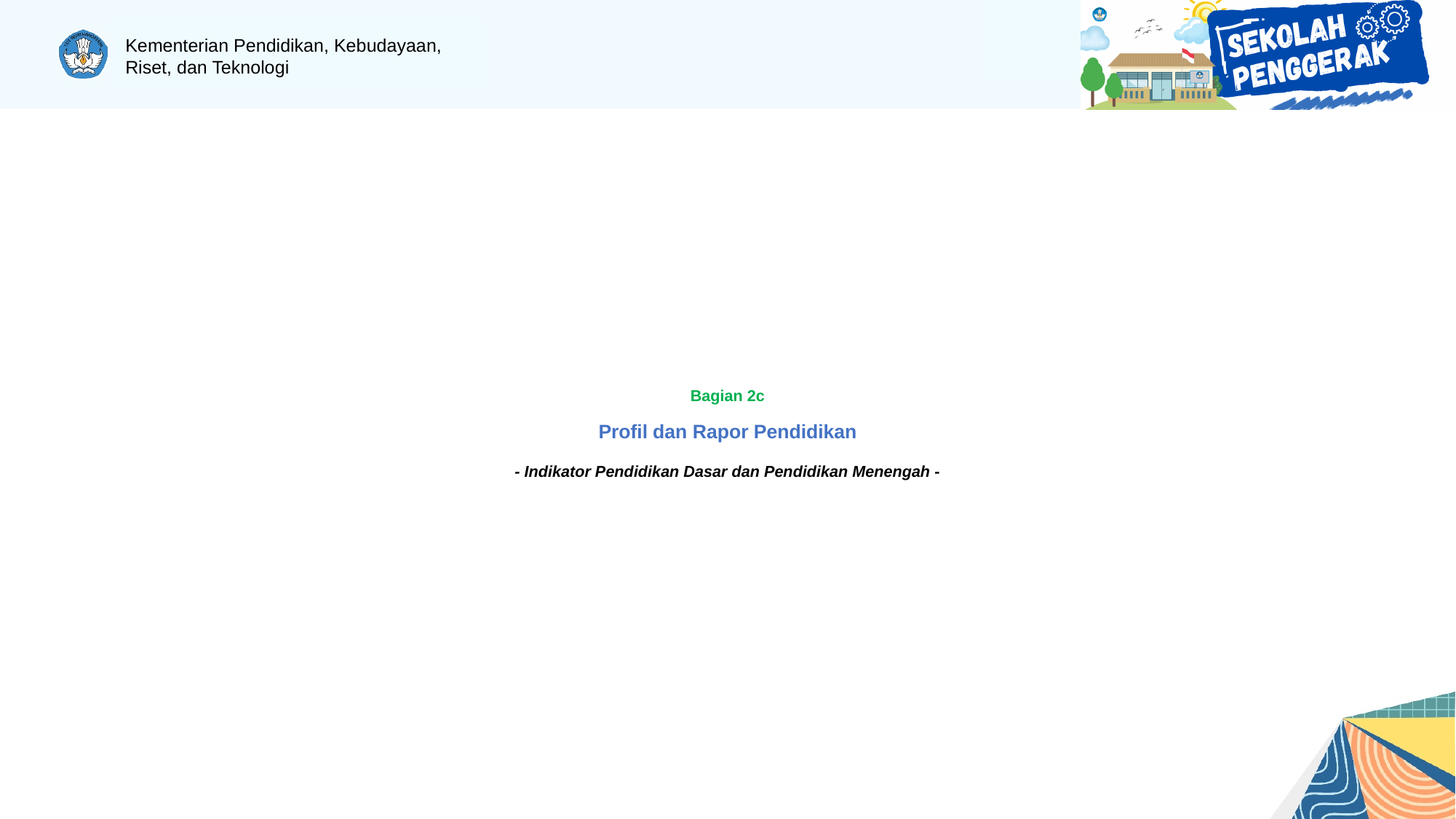

# Bagian 2c Profil dan Rapor Pendidikan - Indikator Pendidikan Dasar dan Pendidikan Menengah -